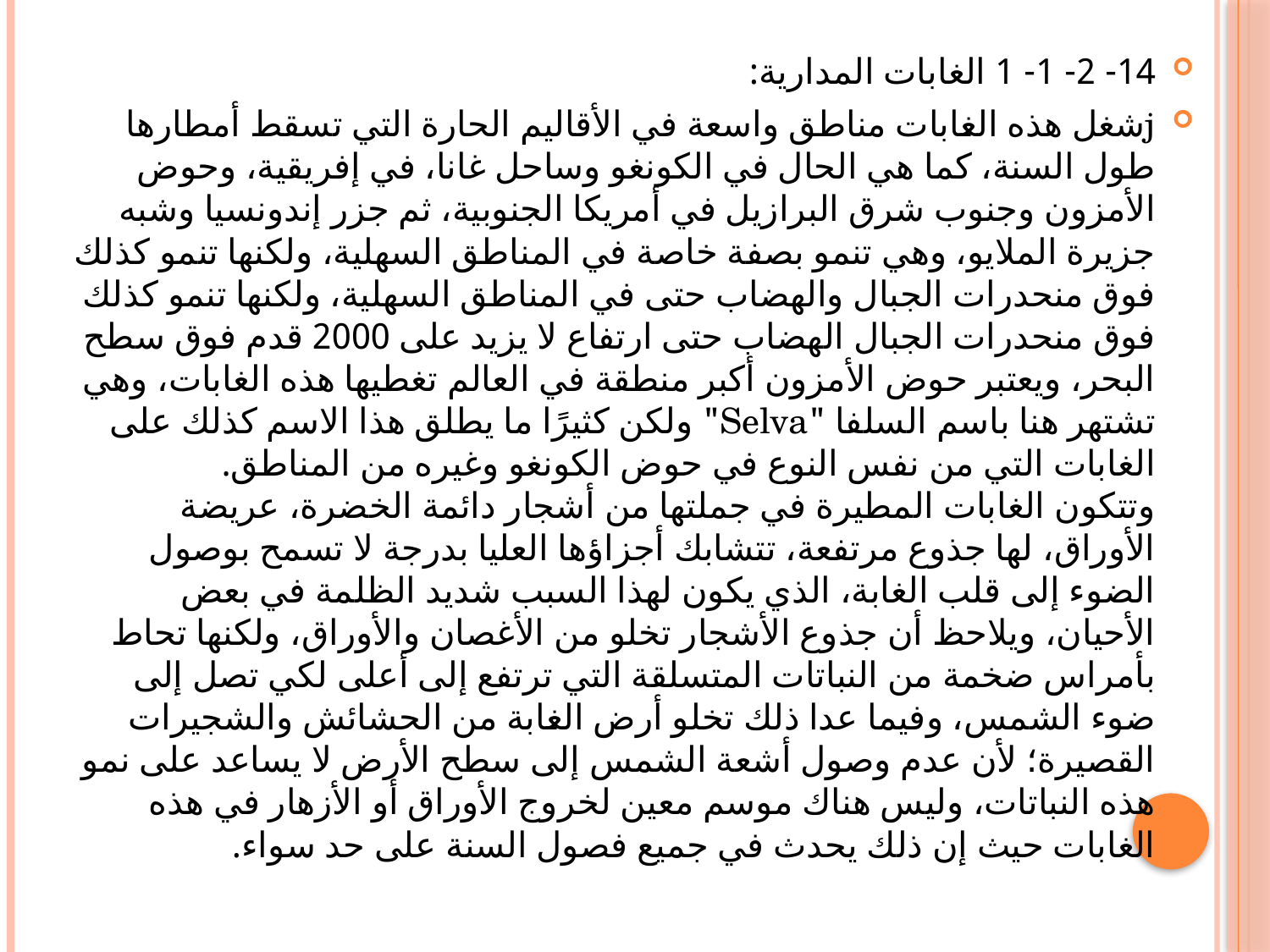

#
14- 2- 1- 1 الغابات المدارية:
jشغل هذه الغابات مناطق واسعة في الأقاليم الحارة التي تسقط أمطارها طول السنة، كما هي الحال في الكونغو وساحل غانا، في إفريقية، وحوض الأمزون وجنوب شرق البرازيل في أمريكا الجنوبية، ثم جزر إندونسيا وشبه جزيرة الملايو، وهي تنمو بصفة خاصة في المناطق السهلية، ولكنها تنمو كذلك فوق منحدرات الجبال والهضاب حتى في المناطق السهلية، ولكنها تنمو كذلك فوق منحدرات الجبال الهضاب حتى ارتفاع لا يزيد على 2000 قدم فوق سطح البحر، ويعتبر حوض الأمزون أكبر منطقة في العالم تغطيها هذه الغابات، وهي تشتهر هنا باسم السلفا "Selva" ولكن كثيرًا ما يطلق هذا الاسم كذلك على الغابات التي من نفس النوع في حوض الكونغو وغيره من المناطق.
وتتكون الغابات المطيرة في جملتها من أشجار دائمة الخضرة، عريضة الأوراق، لها جذوع مرتفعة، تتشابك أجزاؤها العليا بدرجة لا تسمح بوصول الضوء إلى قلب الغابة، الذي يكون لهذا السبب شديد الظلمة في بعض الأحيان، ويلاحظ أن جذوع الأشجار تخلو من الأغصان والأوراق، ولكنها تحاط بأمراس ضخمة من النباتات المتسلقة التي ترتفع إلى أعلى لكي تصل إلى ضوء الشمس، وفيما عدا ذلك تخلو أرض الغابة من الحشائش والشجيرات القصيرة؛ لأن عدم وصول أشعة الشمس إلى سطح الأرض لا يساعد على نمو هذه النباتات، وليس هناك موسم معين لخروج الأوراق أو الأزهار في هذه الغابات حيث إن ذلك يحدث في جميع فصول السنة على حد سواء.